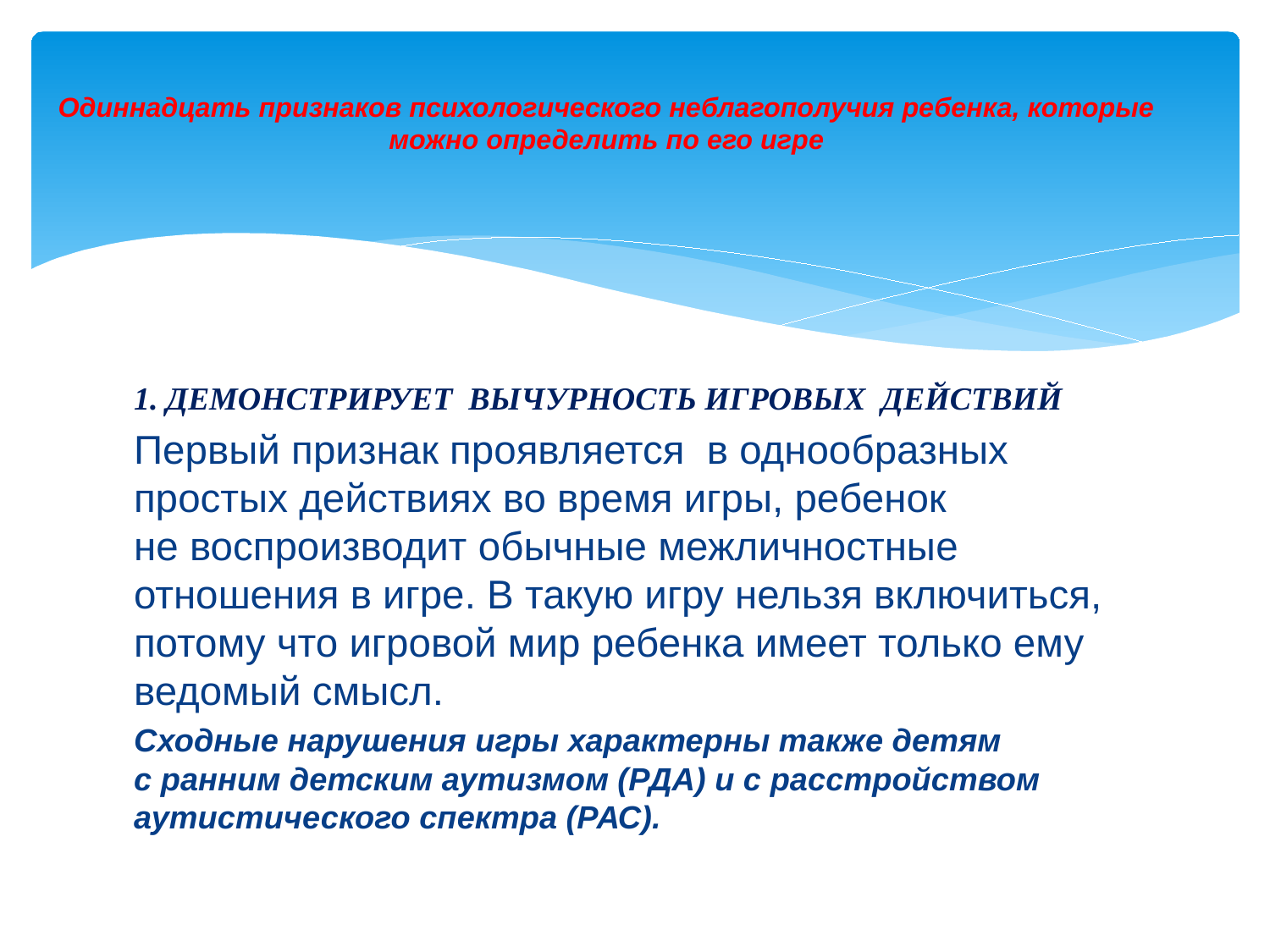

# Одиннадцать признаков психологического неблагополучия ребенка, которые можно определить по его игре
1. ДЕМОНСТРИРУЕТ  ВЫЧУРНОСТЬ ИГРОВЫХ  ДЕЙСТВИЙ
Первый признак проявляется  в однообразных простых действиях во время игры, ребенок не воспроизводит обычные межличностные отношения в игре. В такую игру нельзя включиться, потому что игровой мир ребенка имеет только ему ведомый смысл.
Сходные нарушения игры характерны также детям с ранним детским аутизмом (РДА) и с расстройством аутистического спектра (РАС).